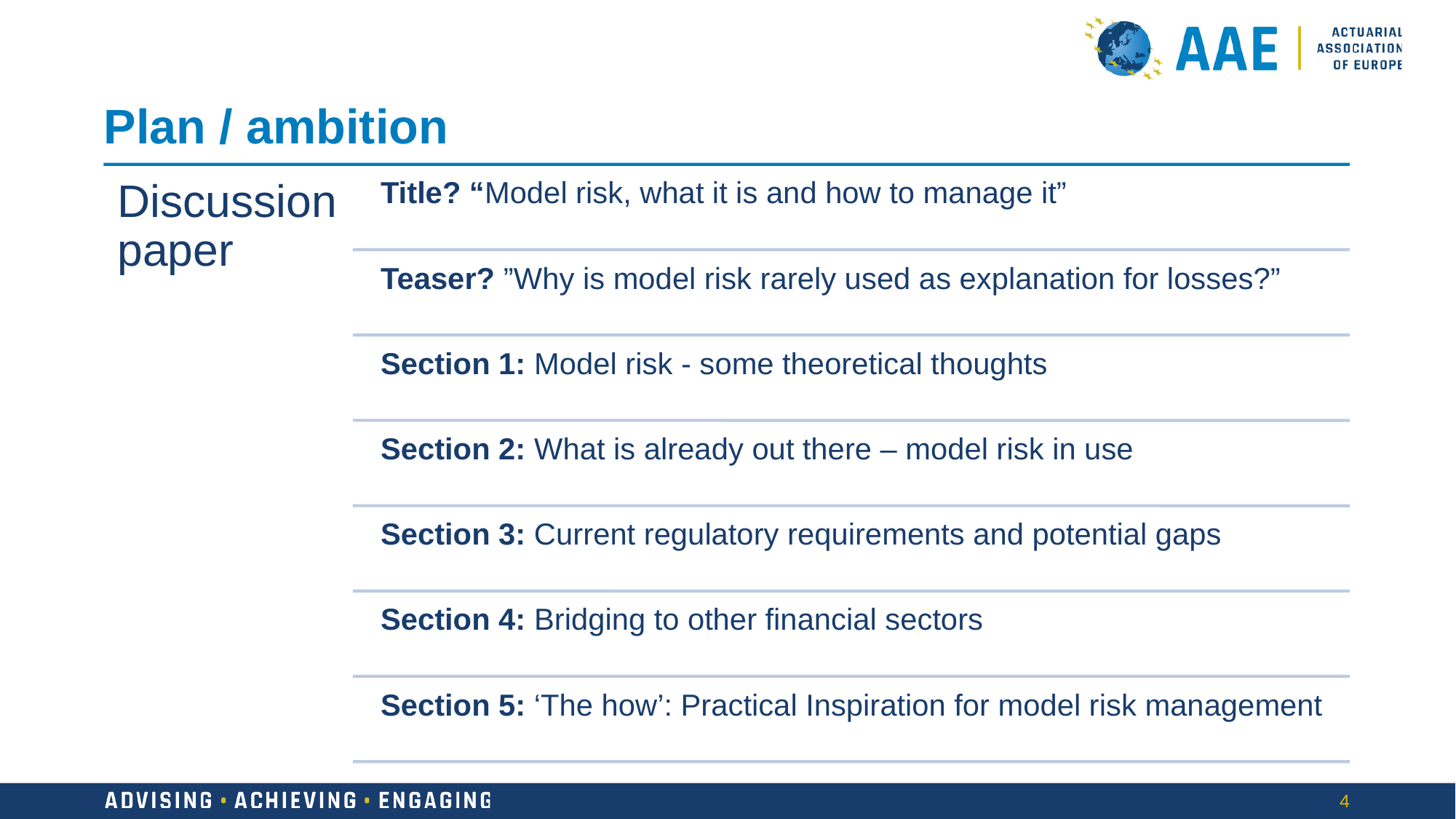

# Plan / ambition
Discussion paper
Title? “Model risk, what it is and how to manage it”
Teaser? ”Why is model risk rarely used as explanation for losses?”
Section 1: Model risk - some theoretical thoughts
Section 2: What is already out there – model risk in use
Section 3: Current regulatory requirements and potential gaps
Section 4: Bridging to other financial sectors
Section 5: ‘The how’: Practical Inspiration for model risk management
4